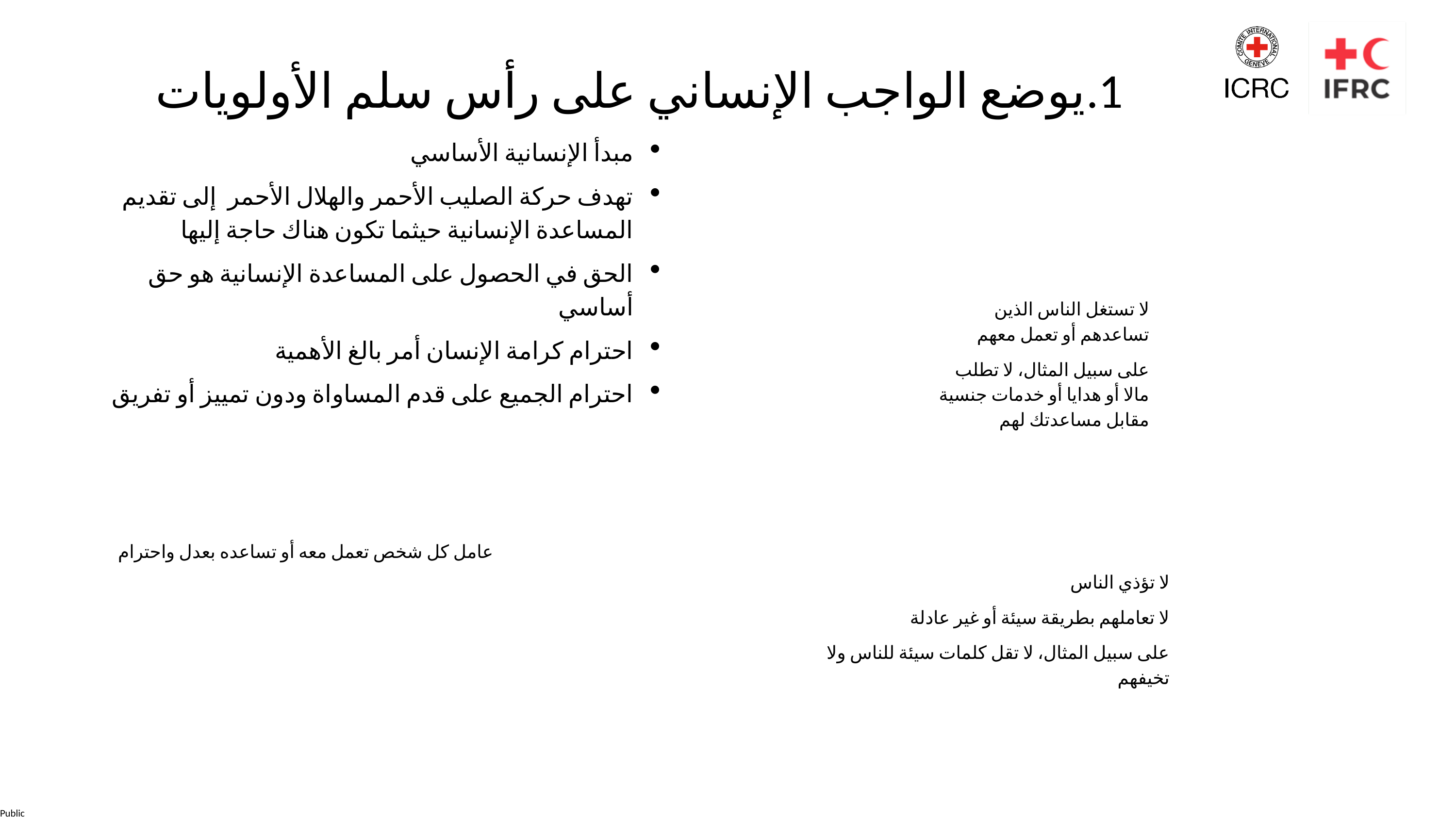

يوضع الواجب الإنساني على رأس سلم الأولويات
مبدأ الإنسانية الأساسي
تهدف حركة الصليب الأحمر والهلال الأحمر  إلى تقديم المساعدة الإنسانية حيثما تكون هناك حاجة إليها
الحق في الحصول على المساعدة الإنسانية هو حق أساسي
احترام كرامة الإنسان أمر بالغ الأهمية
احترام الجميع على قدم المساواة ودون تمييز أو تفريق

لا تستغل الناس الذين تساعدهم أو تعمل معهم
على سبيل المثال، لا تطلب مالا أو هدايا أو خدمات جنسية مقابل مساعدتك لهم
عامل كل شخص تعمل معه أو تساعده بعدل واحترام
لا تؤذي الناس
لا تعاملهم بطريقة سيئة أو غير عادلة
على سبيل المثال، لا تقل كلمات سيئة للناس ولا تخيفهم